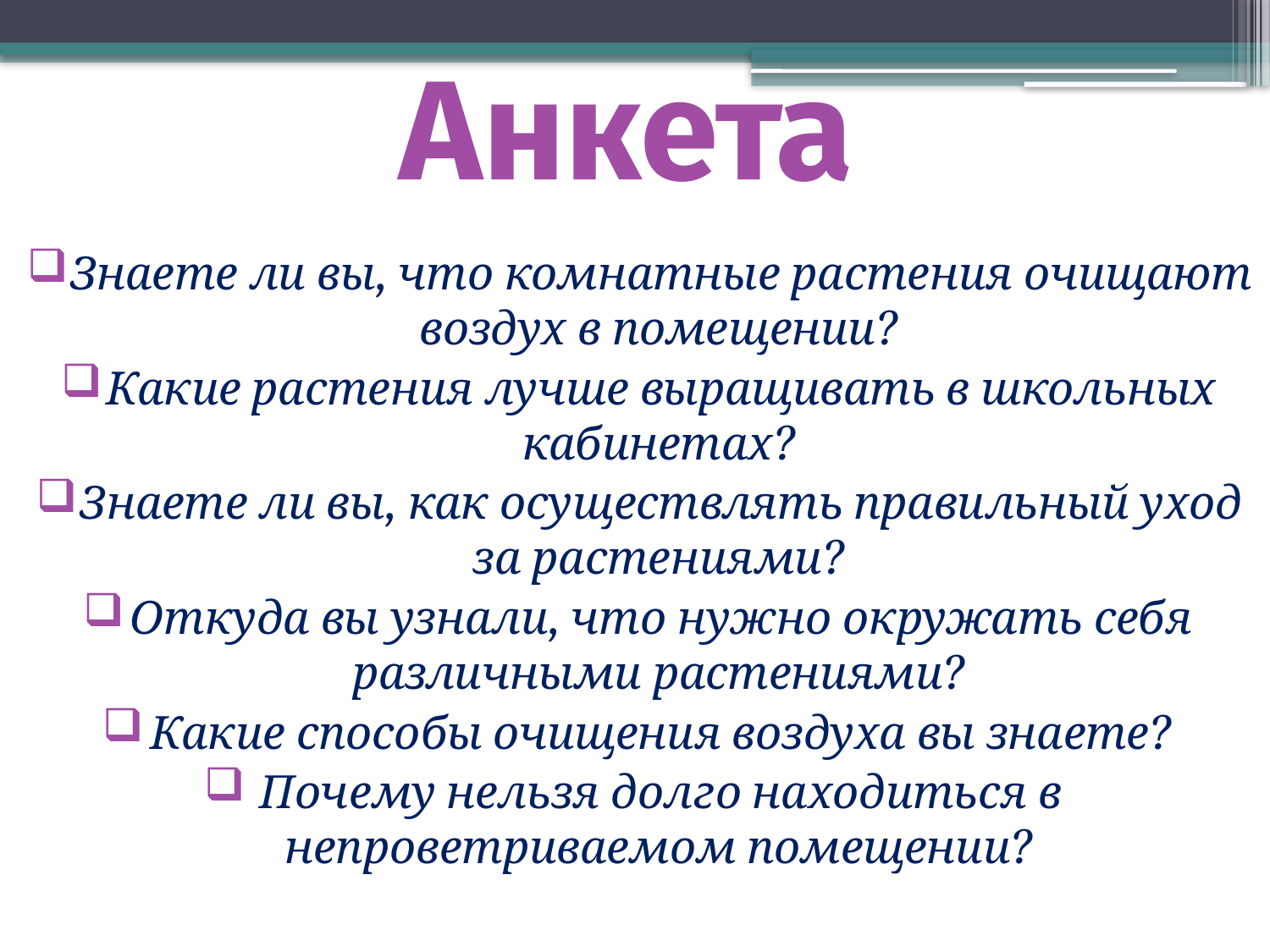

# Анкета
Знаете ли вы, что комнатные растения очищают воздух в помещении?
Какие растения лучше выращивать в школьных кабинетах?
Знаете ли вы, как осуществлять правильный уход за растениями?
Откуда вы узнали, что нужно окружать себя различными растениями?
Какие способы очищения воздуха вы знаете?
Почему нельзя долго находиться в непроветриваемом помещении?